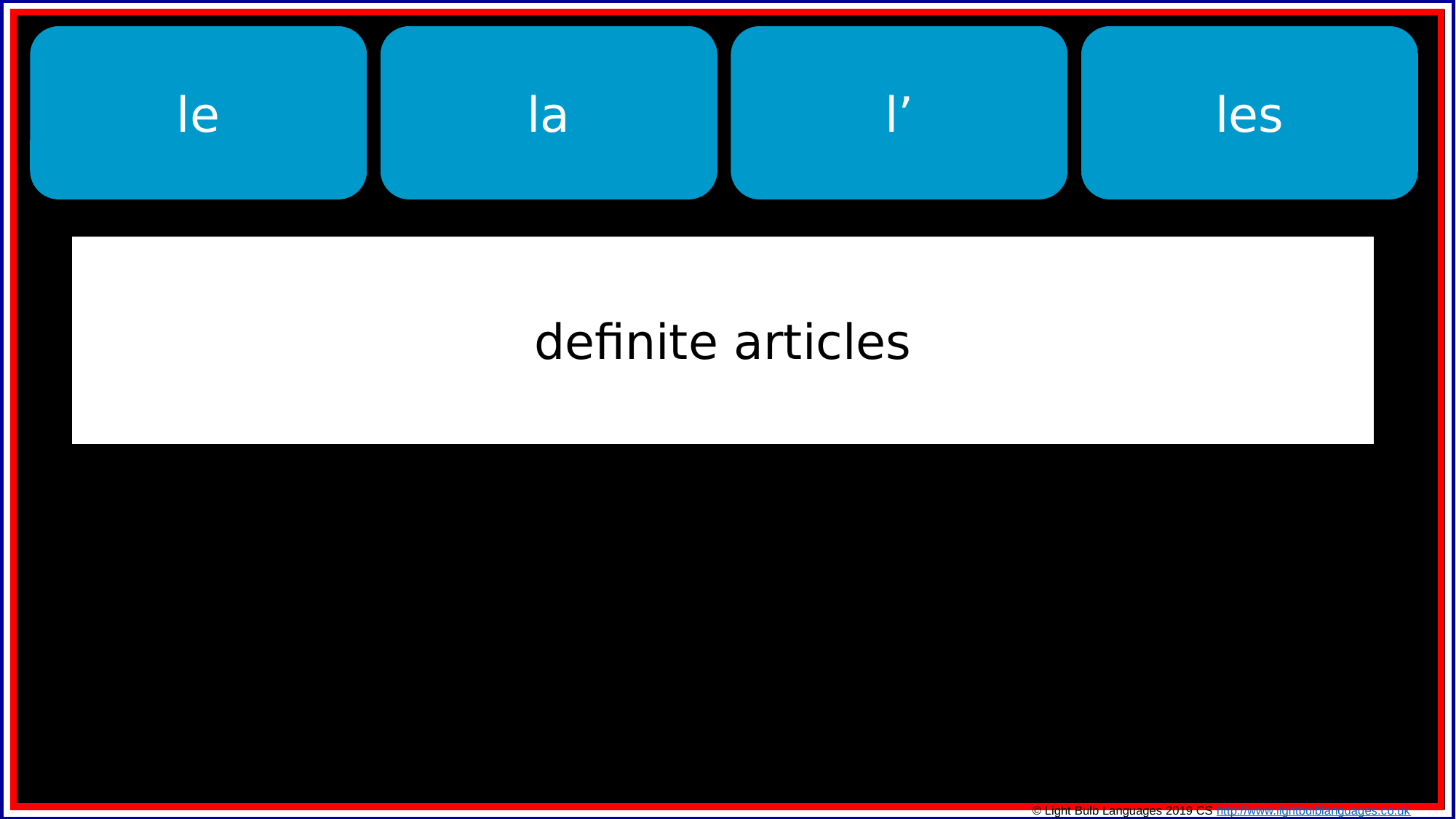

le
la
l’
les
definite articles
© Light Bulb Languages 2019 CS http://www.lightbulblanguages.co.uk